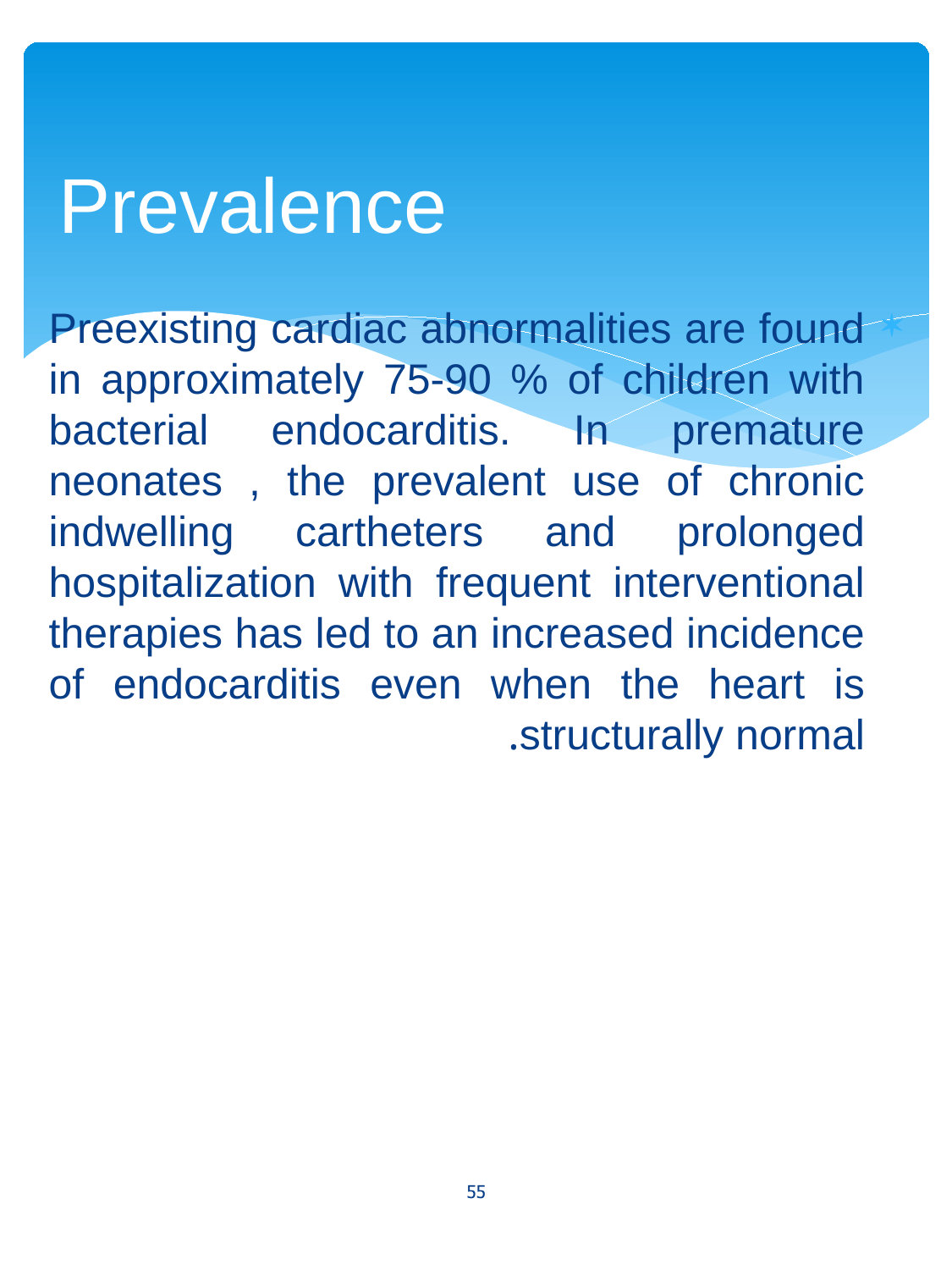

# Prevalence
Preexisting cardiac abnormalities are found in approximately 75-90 % of children with bacterial endocarditis. In premature neonates , the prevalent use of chronic indwelling cartheters and prolonged hospitalization with frequent interventional therapies has led to an increased incidence of endocarditis even when the heart is structurally normal.

55